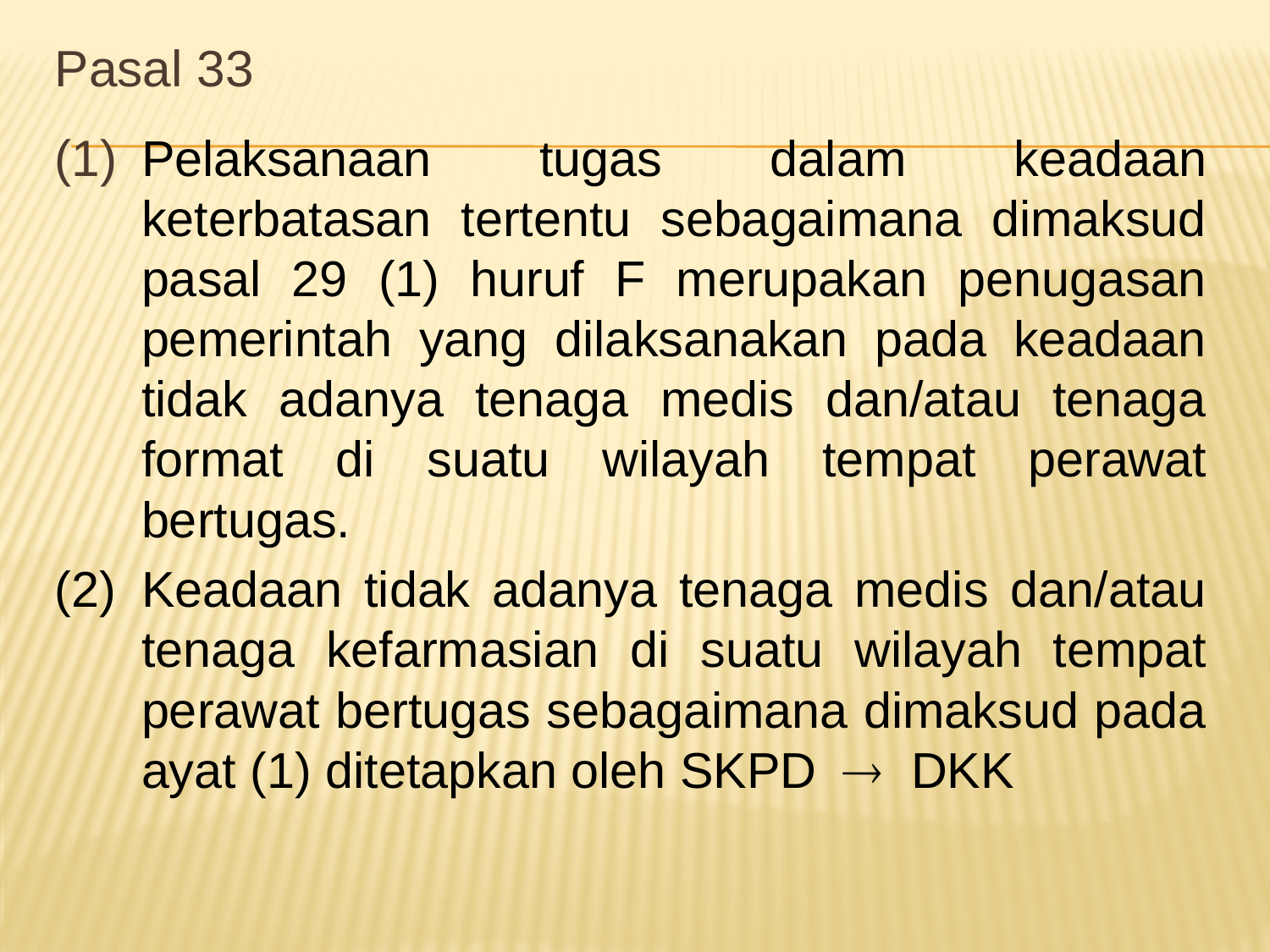

# Pasal 33
(1)	Pelaksanaan tugas dalam keadaan keterbatasan tertentu sebagaimana dimaksud pasal 29 (1) huruf F merupakan penugasan pemerintah yang dilaksanakan pada keadaan tidak adanya tenaga medis dan/atau tenaga format di suatu wilayah tempat perawat bertugas.
(2)	Keadaan tidak adanya tenaga medis dan/atau tenaga kefarmasian di suatu wilayah tempat perawat bertugas sebagaimana dimaksud pada ayat (1) ditetapkan oleh SKPD →  DKK